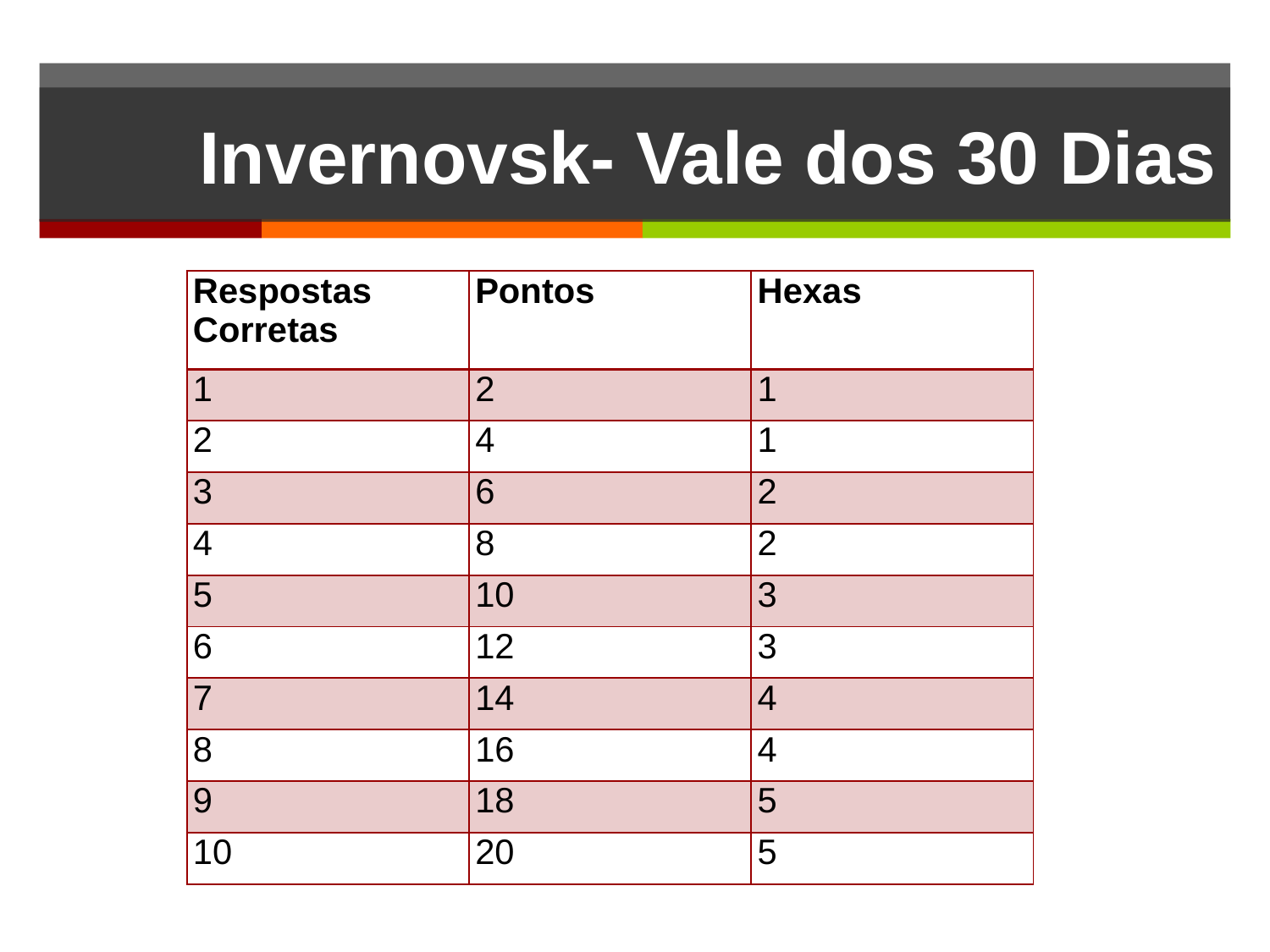

# Invernovsk- Vale dos 30 Dias

| Respostas Corretas | Pontos | Hexas |
| --- | --- | --- |
| 1 | 2 | 1 |
| 2 | 4 | 1 |
| 3 | 6 | 2 |
| 4 | 8 | 2 |
| 5 | 10 | 3 |
| 6 | 12 | 3 |
| 7 | 14 | 4 |
| 8 | 16 | 4 |
| 9 | 18 | 5 |
| 10 | 20 | 5 |